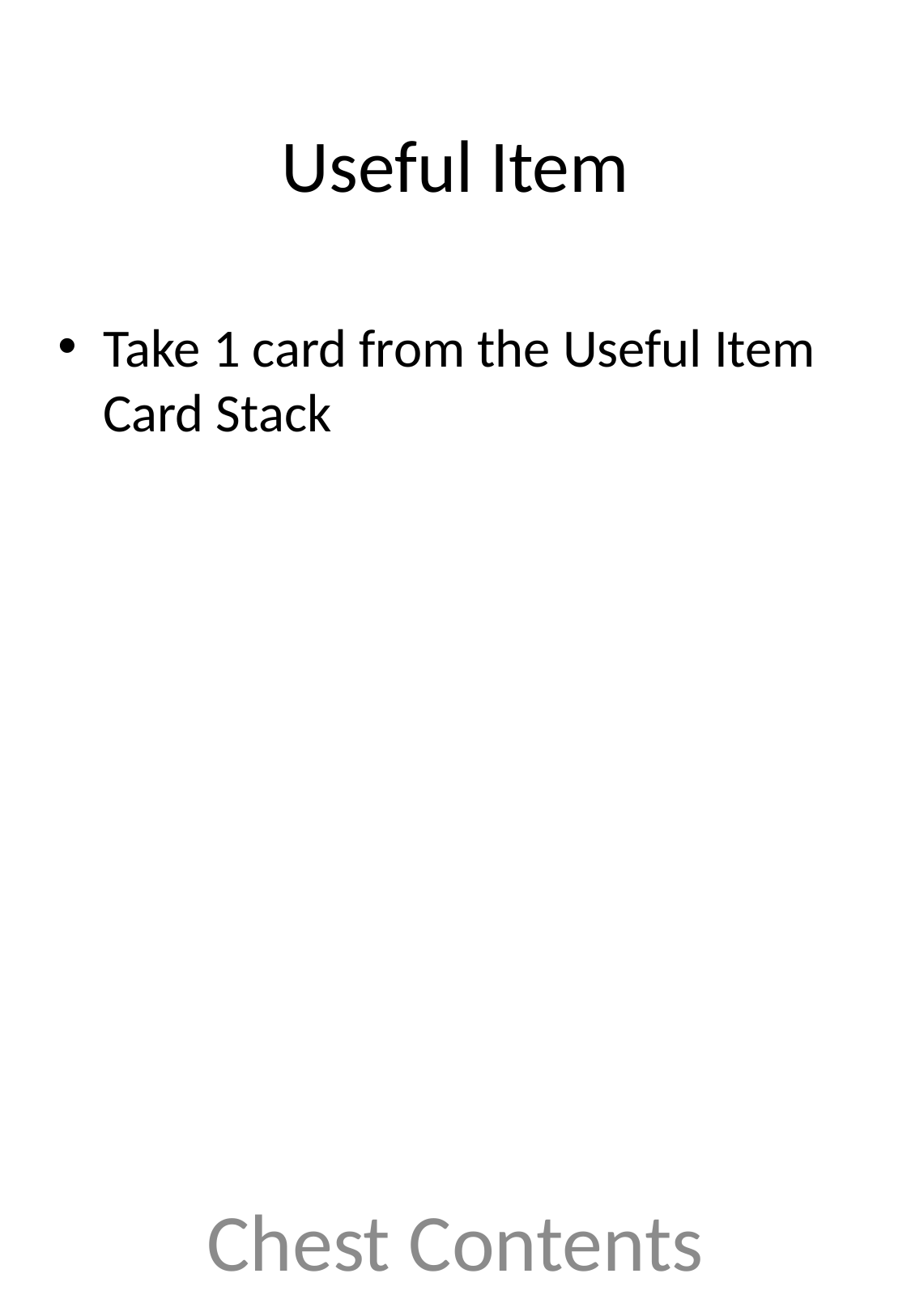

# Useful Item
Take 1 card from the Useful Item Card Stack
Chest Contents